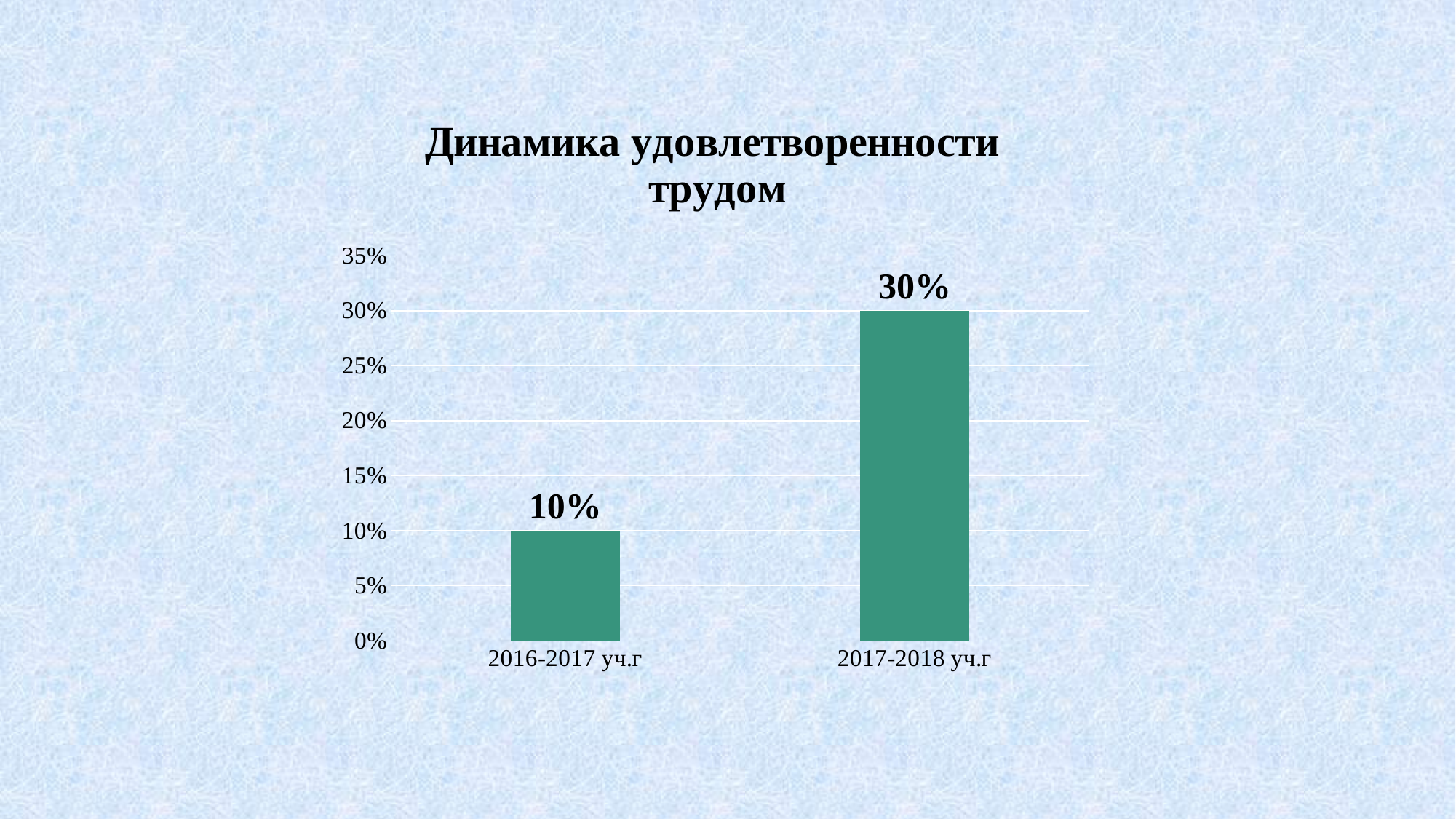

### Chart: Динамика удовлетворенности  трудом

| Category |  |
|---|---|
| 2016-2017 уч.г | 0.1 |
| 2017-2018 уч.г | 0.3000000000000001 |